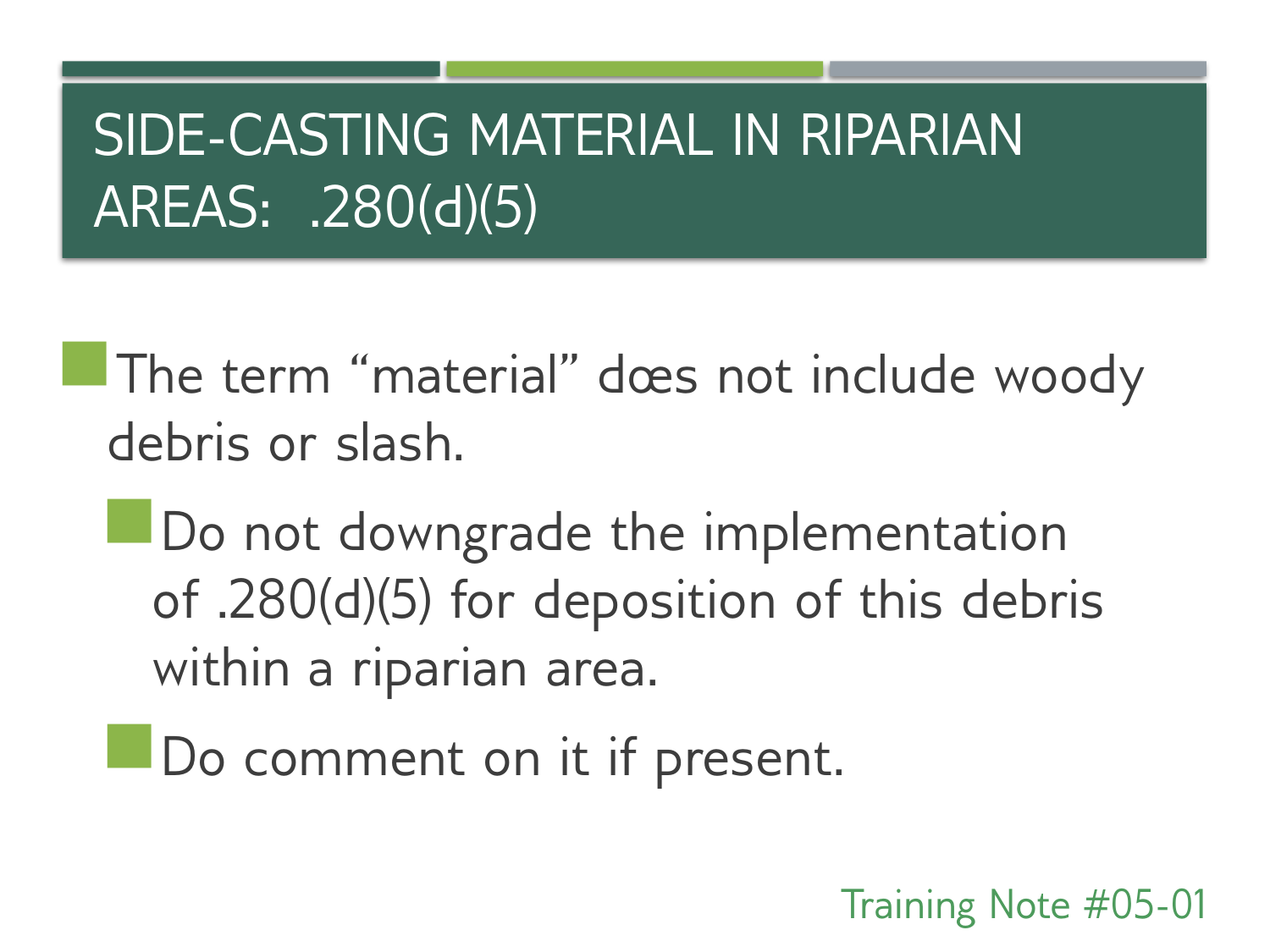

# Side-casting material in riparian areas:  .280(d)(5)

The term “material” does not include woody debris or slash.
Do not downgrade the implementation of .280(d)(5) for deposition of this debris within a riparian area.
Do comment on it if present.

Training Note #05-01